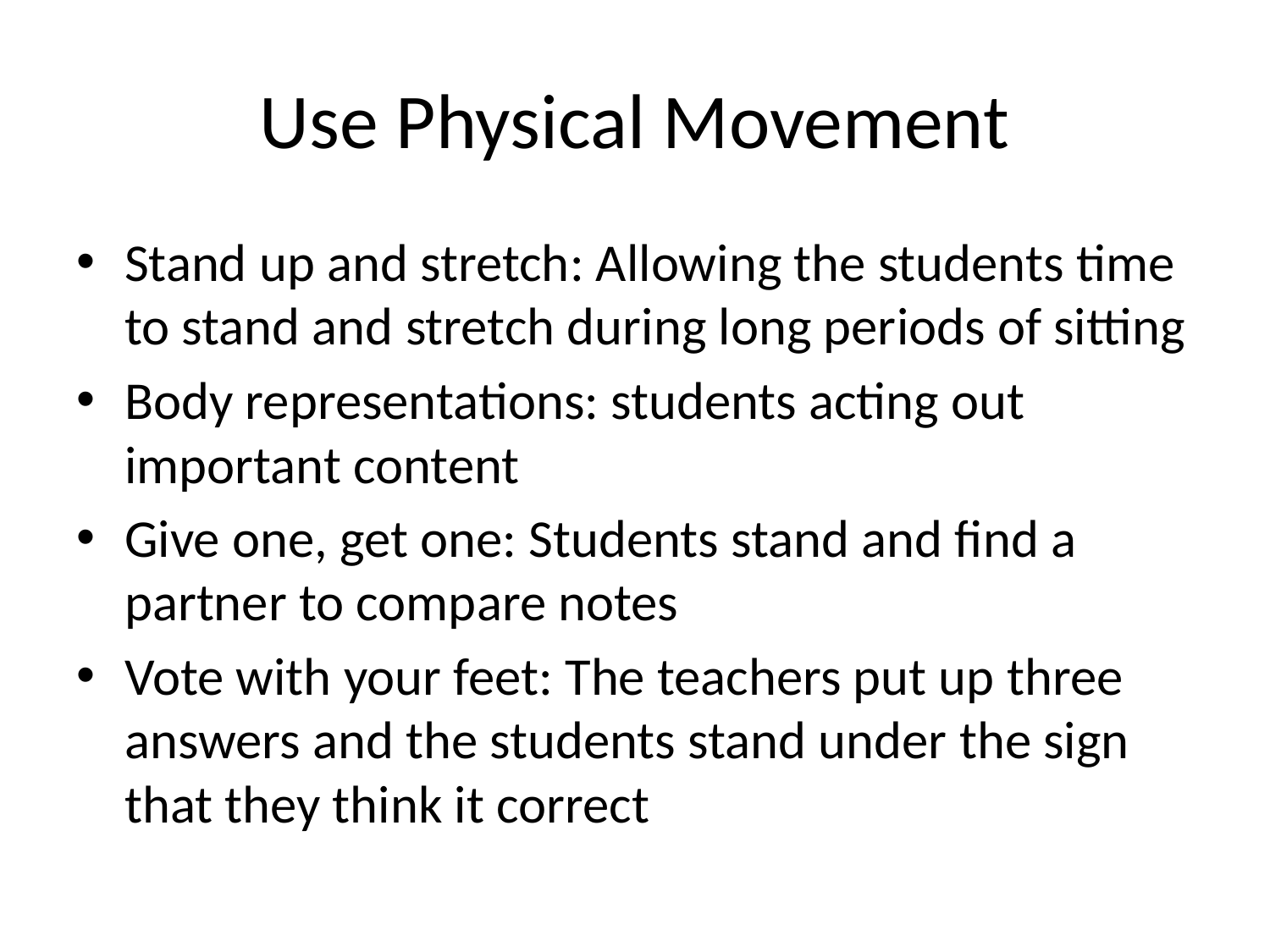

# Use Physical Movement
Stand up and stretch: Allowing the students time to stand and stretch during long periods of sitting
Body representations: students acting out important content
Give one, get one: Students stand and find a partner to compare notes
Vote with your feet: The teachers put up three answers and the students stand under the sign that they think it correct